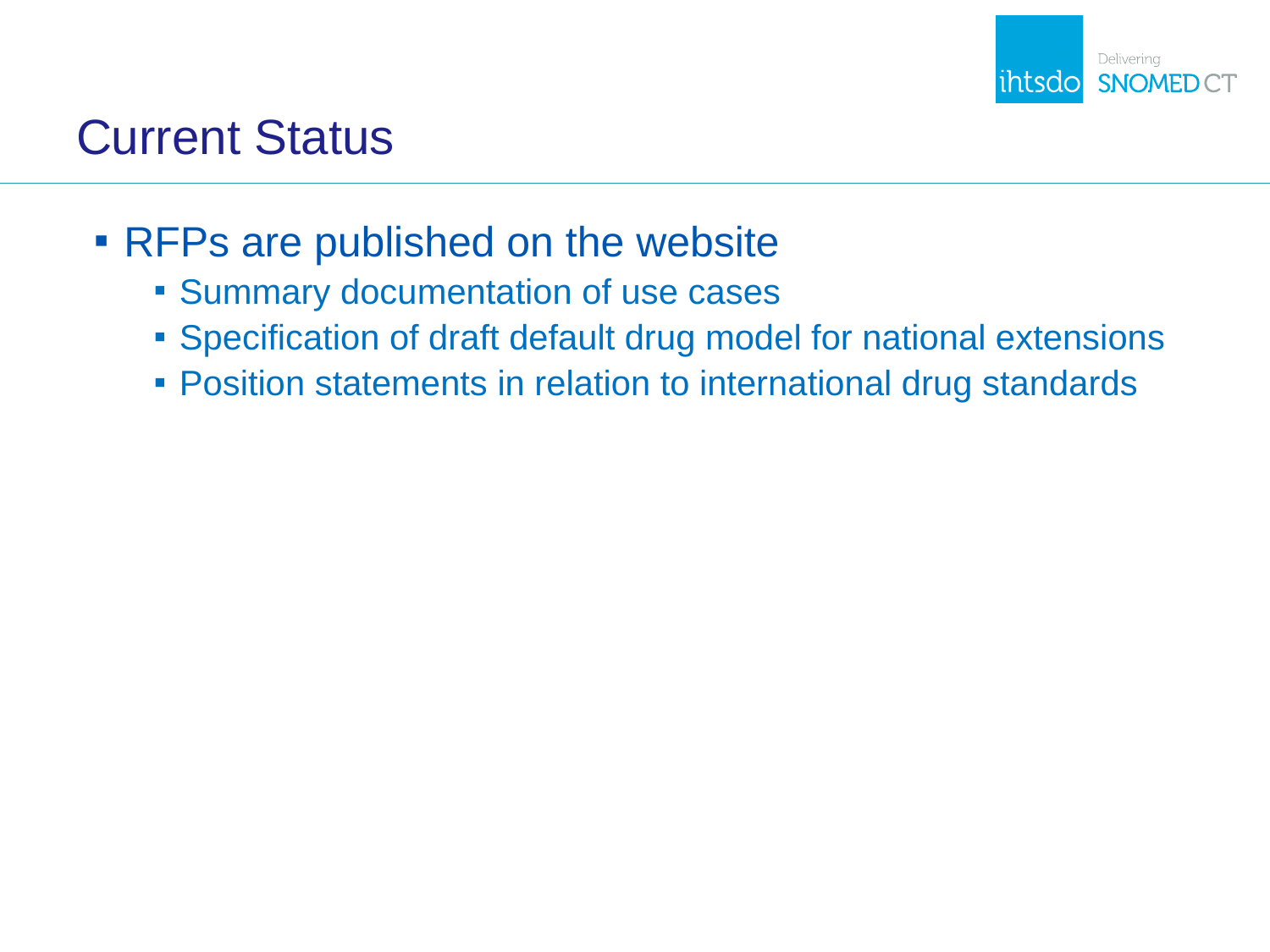

# Current Status
RFPs are published on the website
Summary documentation of use cases
Specification of draft default drug model for national extensions
Position statements in relation to international drug standards